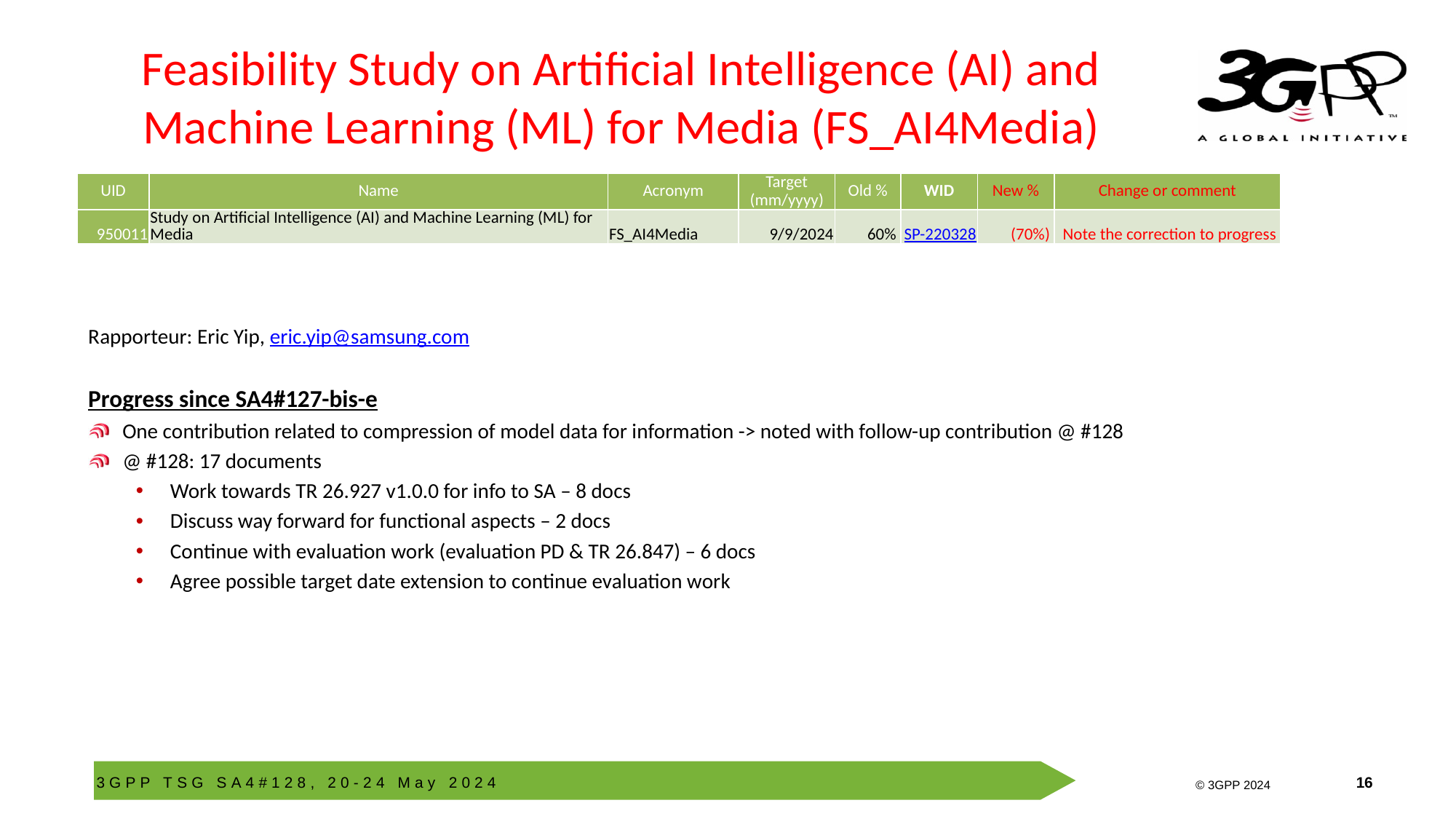

# Feasibility Study on Artificial Intelligence (AI) and Machine Learning (ML) for Media (FS_AI4Media)
| UID | Name | Acronym | Target (mm/yyyy) | Old % | WID | New % | Change or comment |
| --- | --- | --- | --- | --- | --- | --- | --- |
| 950011 | Study on Artificial Intelligence (AI) and Machine Learning (ML) for Media | FS\_AI4Media | 9/9/2024 | 60% | SP-220328 | (70%) | Note the correction to progress |
Rapporteur: Eric Yip, eric.yip@samsung.com

Progress since SA4#127-bis-e
One contribution related to compression of model data for information -> noted with follow-up contribution @ #128
@ #128: 17 documents
Work towards TR 26.927 v1.0.0 for info to SA – 8 docs
Discuss way forward for functional aspects – 2 docs
Continue with evaluation work (evaluation PD & TR 26.847) – 6 docs
Agree possible target date extension to continue evaluation work